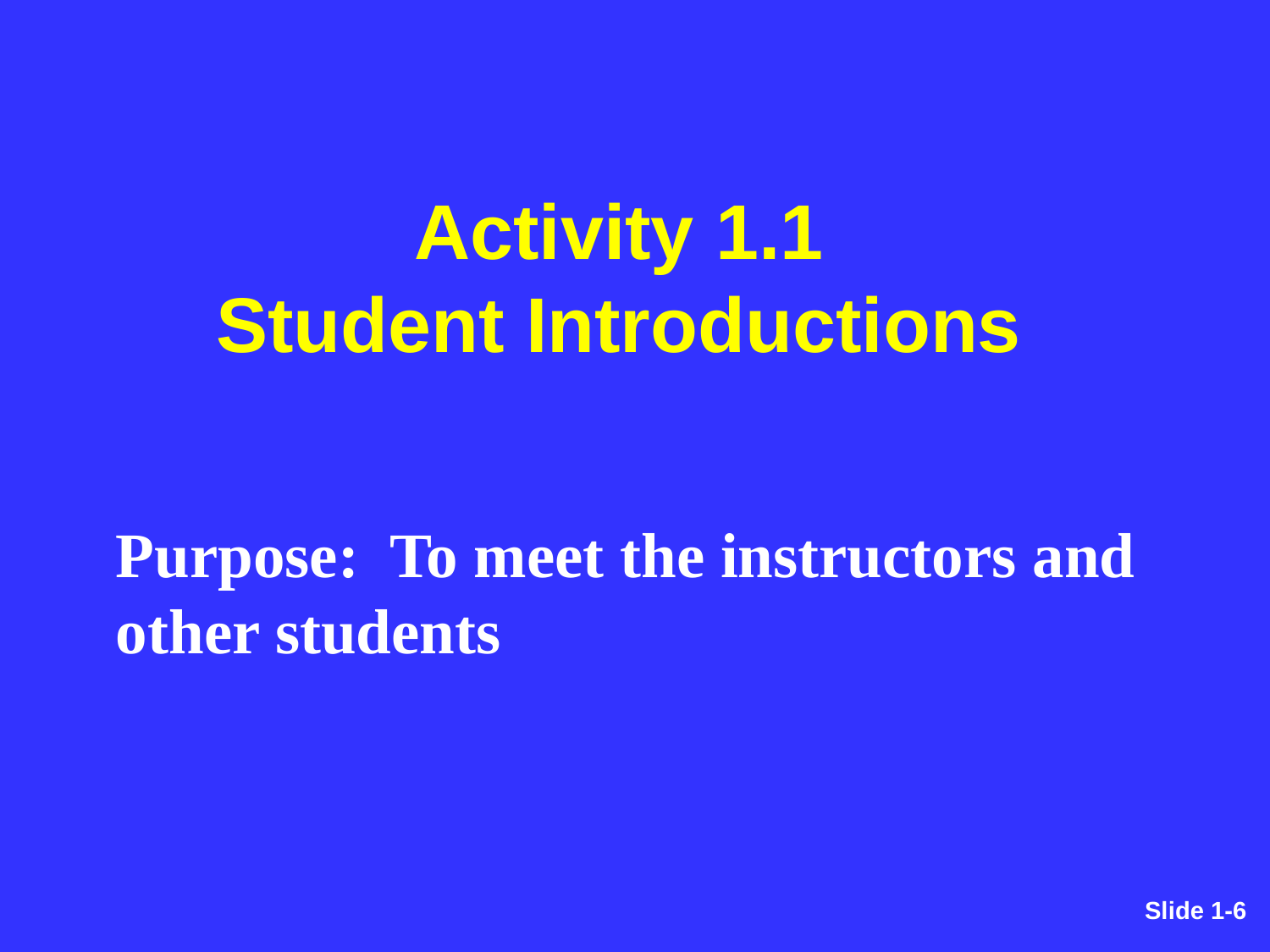

Activity 1.1
Student Introductions
Purpose:  To meet the instructors and other students

Slide 1-6